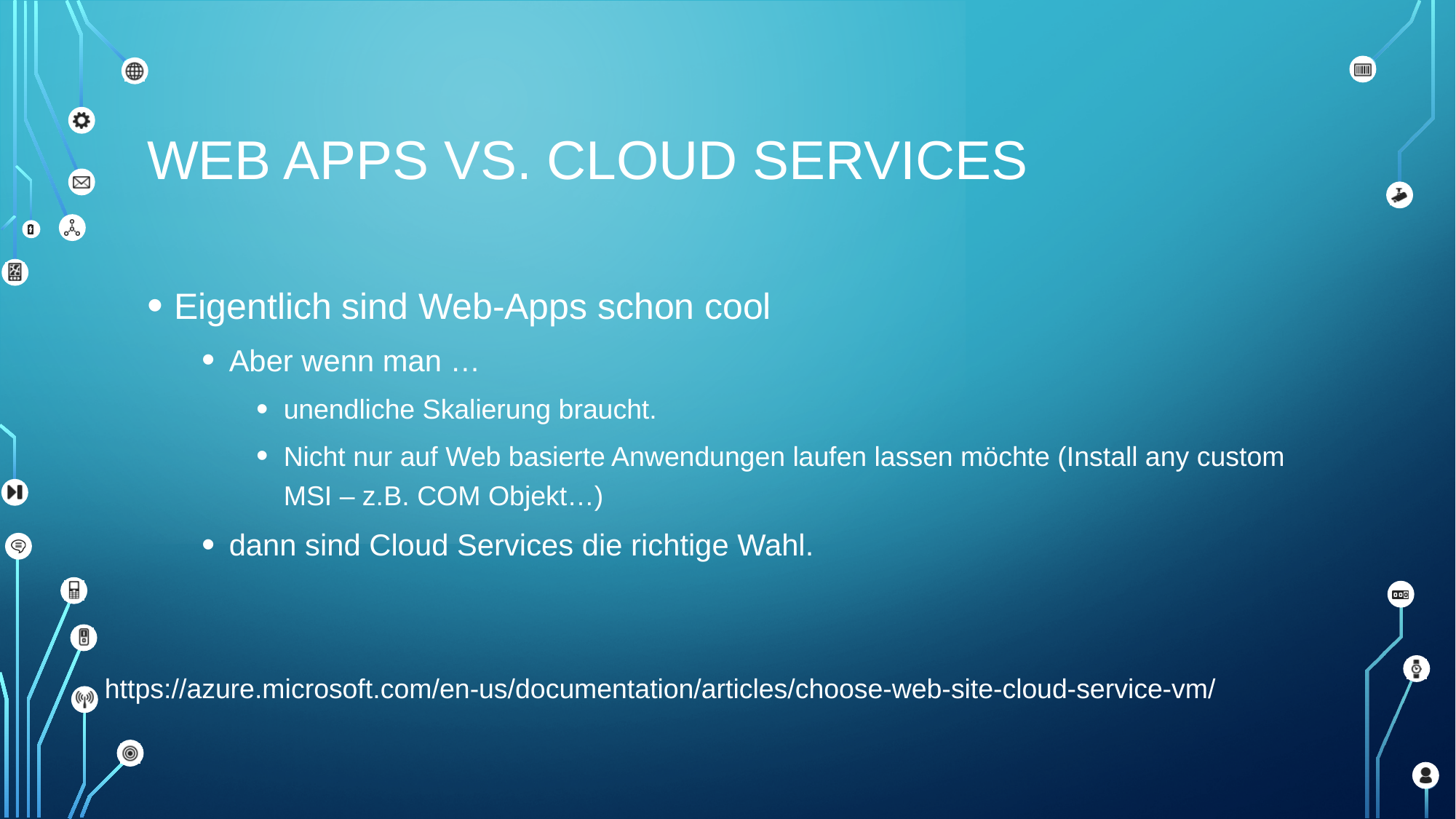

# Web Apps vs. Cloud Services
Eigentlich sind Web-Apps schon cool
Aber wenn man …
unendliche Skalierung braucht.
Nicht nur auf Web basierte Anwendungen laufen lassen möchte (Install any custom MSI – z.B. COM Objekt…)
dann sind Cloud Services die richtige Wahl.
https://azure.microsoft.com/en-us/documentation/articles/choose-web-site-cloud-service-vm/